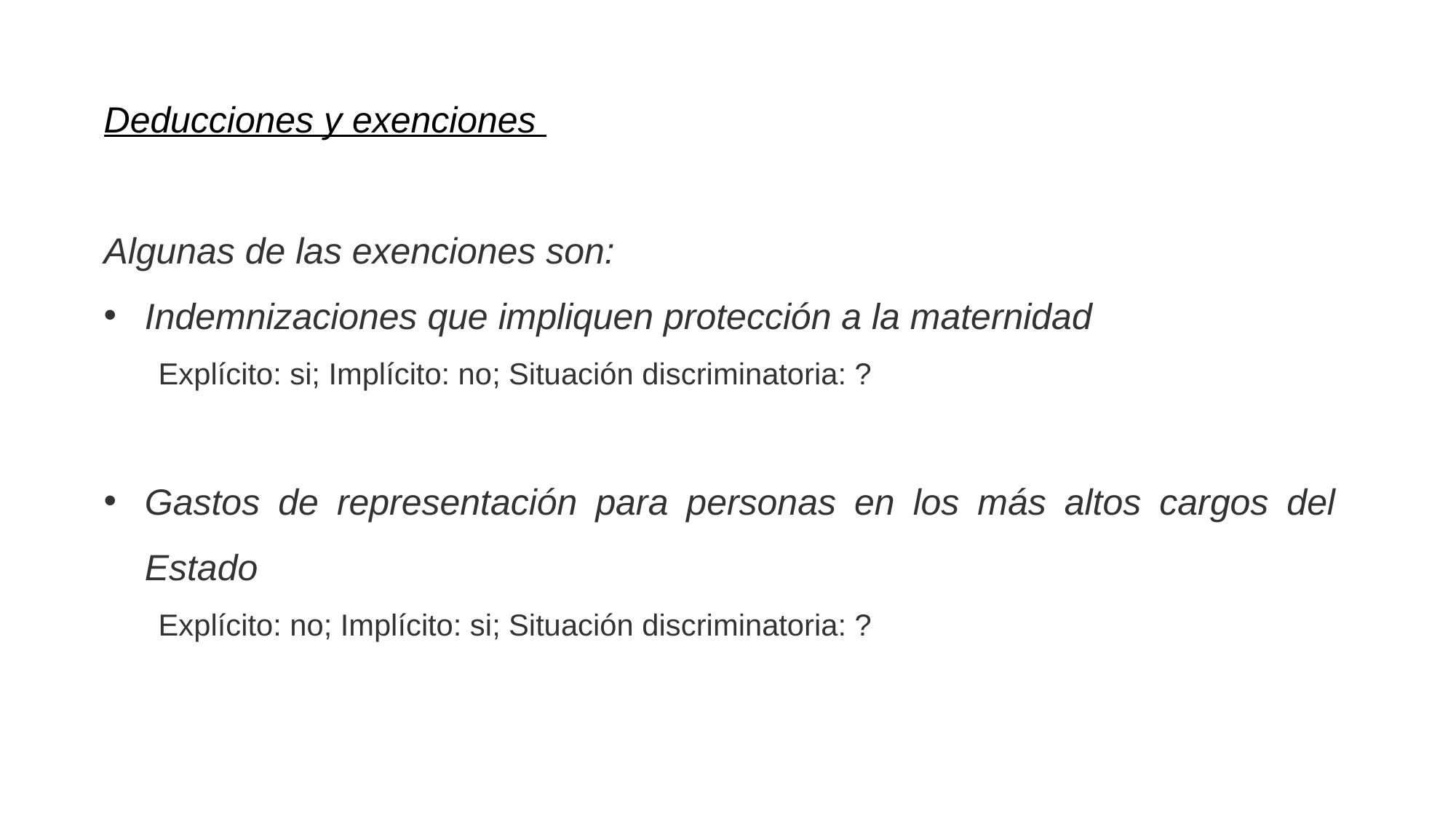

Deducciones y exenciones

Algunas de las exenciones son:
Indemnizaciones que impliquen protección a la maternidad
Explícito: si; Implícito: no; Situación discriminatoria: ?

Gastos de representación para personas en los más altos cargos del Estado
Explícito: no; Implícito: si; Situación discriminatoria: ?